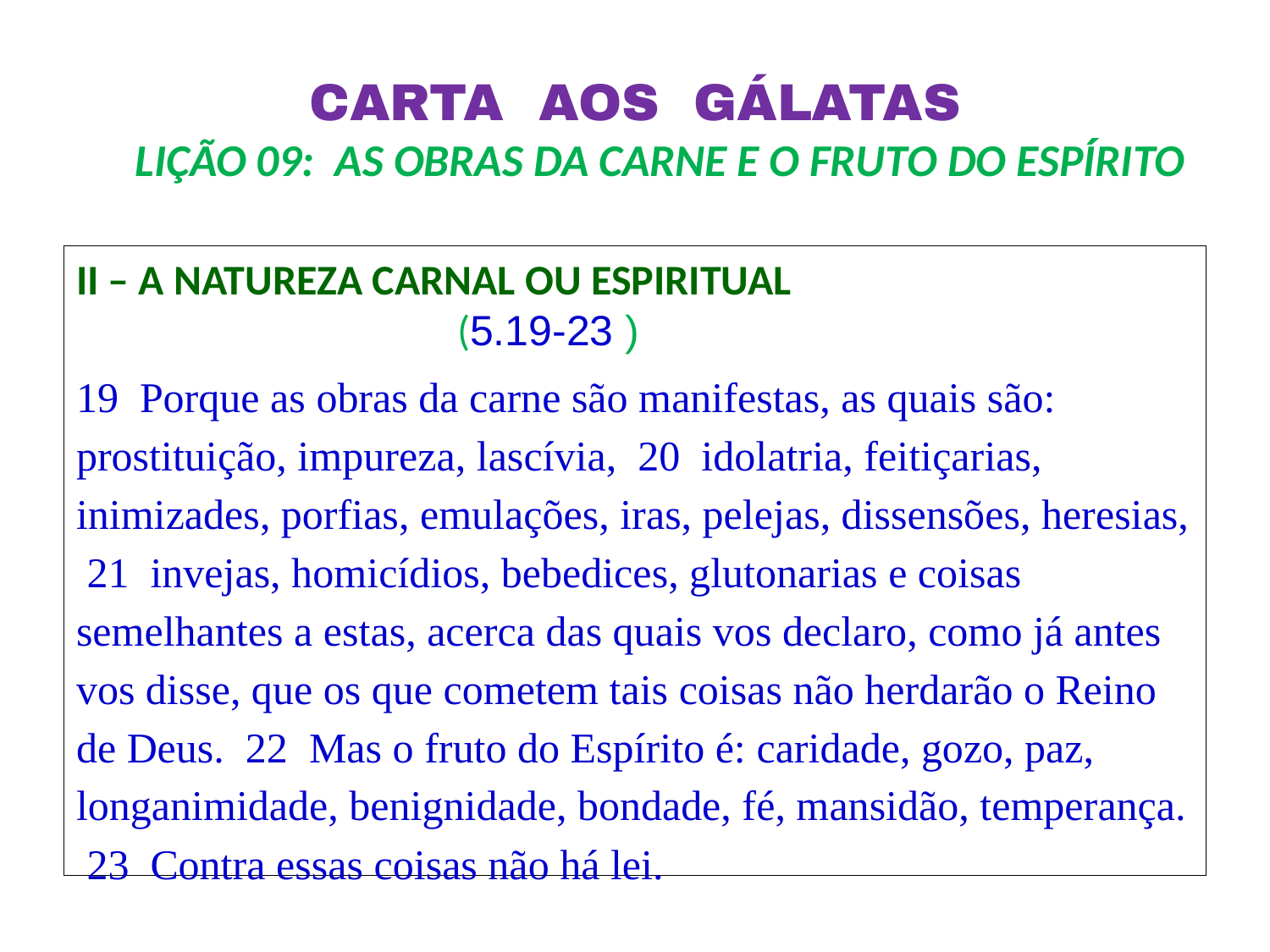

# CARTA  AOS  GÁLATAS LIÇÃO 09:  AS OBRAS DA CARNE E O FRUTO DO ESPÍRITO
II – A NATUREZA CARNAL OU ESPIRITUAL
			(5.19-23 )
19  Porque as obras da carne são manifestas, as quais são: prostituição, impureza, lascívia,  20  idolatria, feitiçarias, inimizades, porfias, emulações, iras, pelejas, dissensões, heresias,  21  invejas, homicídios, bebedices, glutonarias e coisas semelhantes a estas, acerca das quais vos declaro, como já antes vos disse, que os que cometem tais coisas não herdarão o Reino de Deus.  22  Mas o fruto do Espírito é: caridade, gozo, paz, longanimidade, benignidade, bondade, fé, mansidão, temperança.  23  Contra essas coisas não há lei.